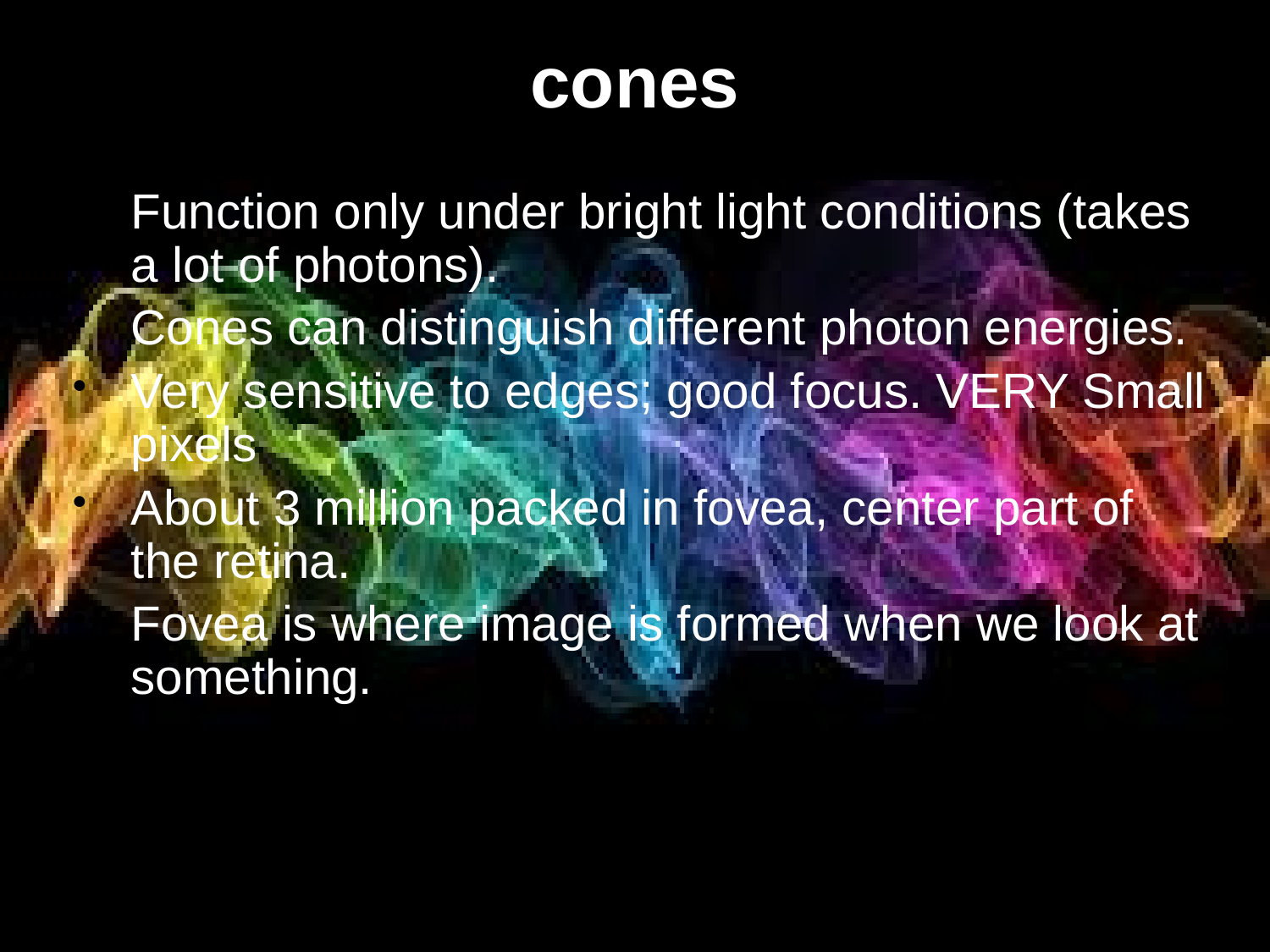

# cones
Function only under bright light conditions (takes a lot of photons).
Cones can distinguish different photon energies.
Very sensitive to edges; good focus. VERY Small pixels
About 3 million packed in fovea, center part of the retina.
Fovea is where image is formed when we look at something.